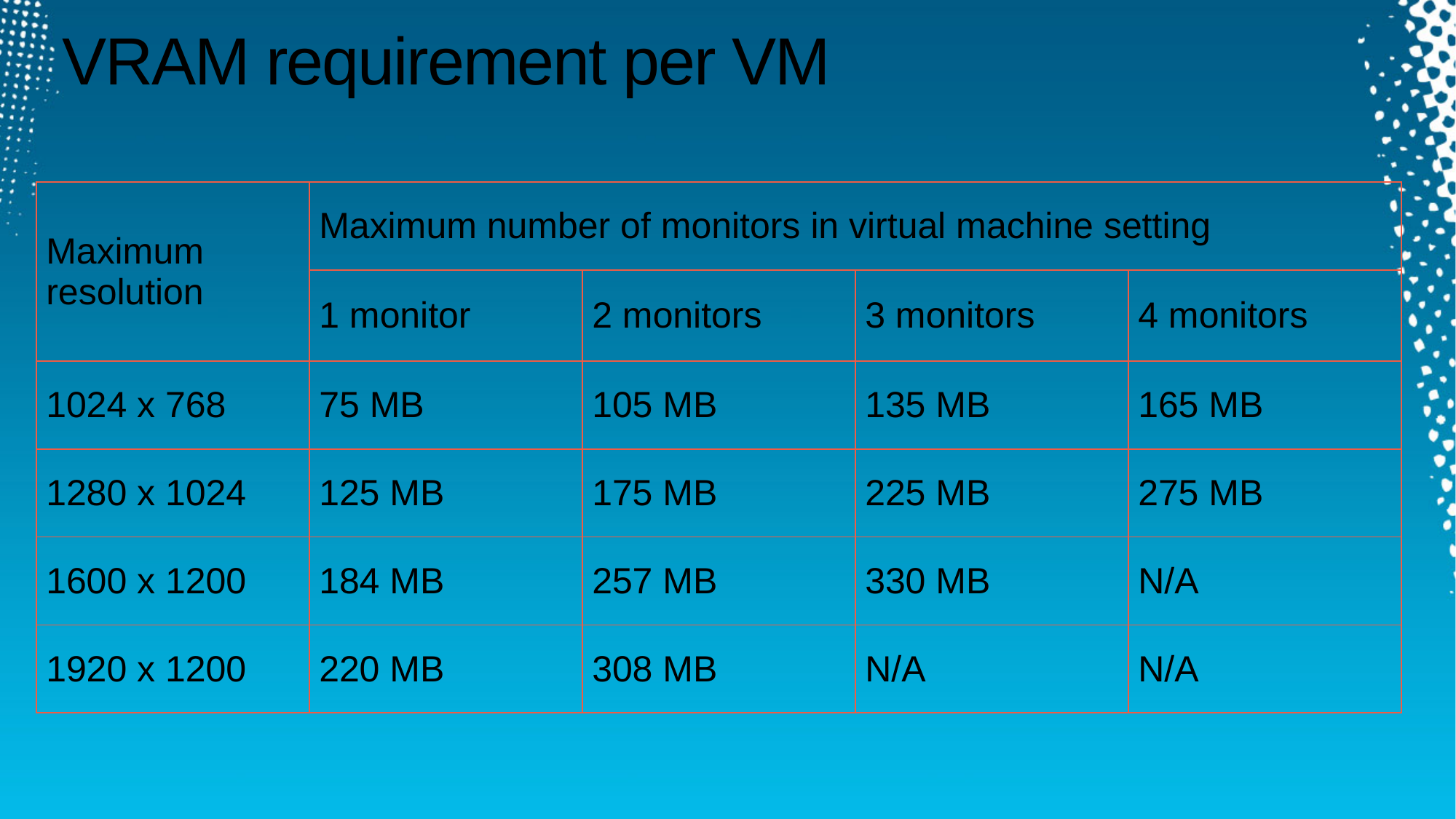

# VRAM requirement per VM
| Maximum resolution | Maximum number of monitors in virtual machine setting |  |  |  |
| --- | --- | --- | --- | --- |
|  | 1 monitor | 2 monitors | 3 monitors | 4 monitors |
| 1024 x 768 | 75 MB | 105 MB | 135 MB | 165 MB |
| 1280 x 1024 | 125 MB | 175 MB | 225 MB | 275 MB |
| 1600 x 1200 | 184 MB | 257 MB | 330 MB | N/A |
| 1920 x 1200 | 220 MB | 308 MB | N/A | N/A |